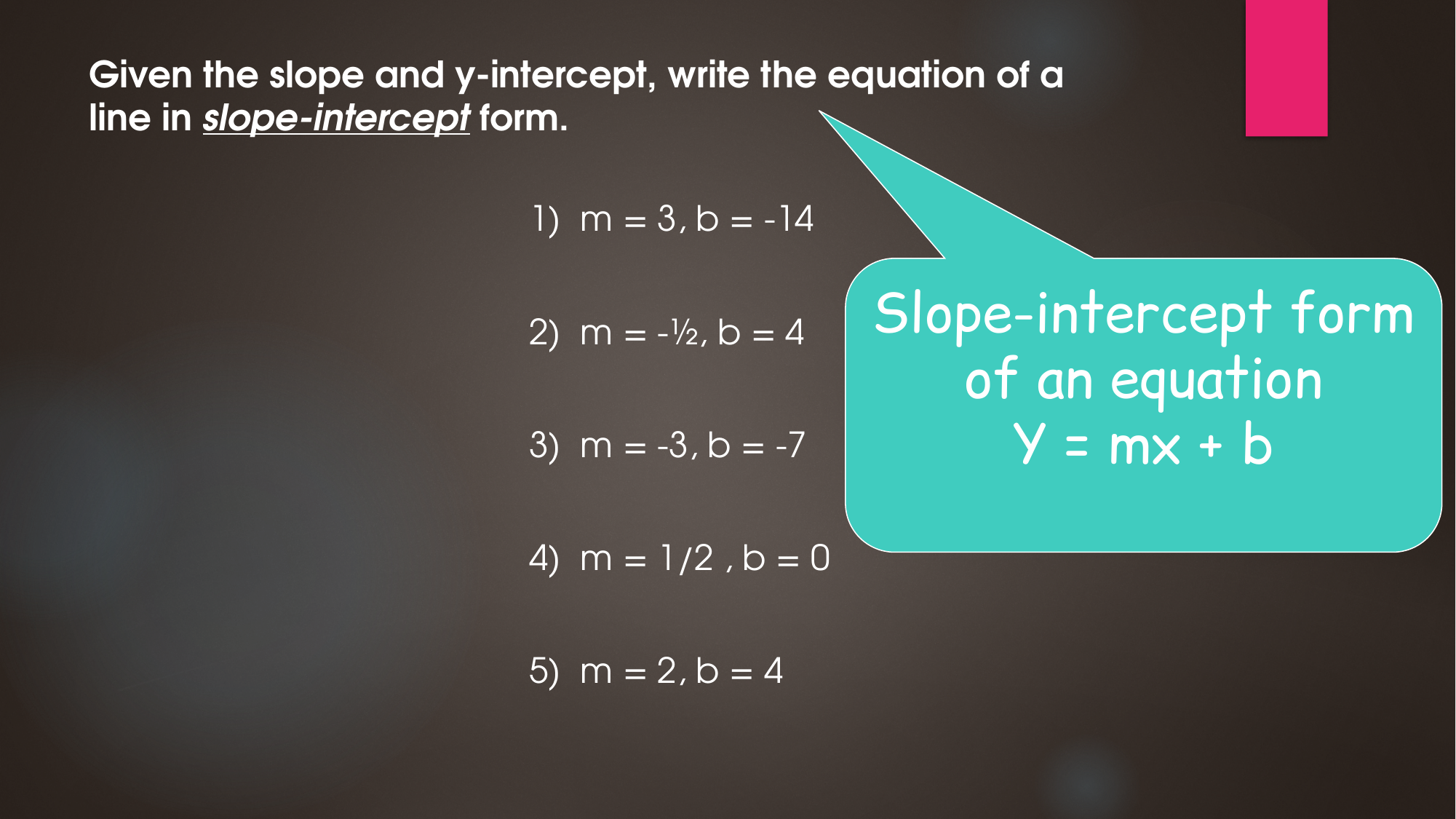

# Given the slope and y-intercept, write the equation of a line in slope-intercept form.
1)  m = 3, b = -14

2)  m = -½, b = 4

3)  m = -3, b = -7

4)  m = 1/2 , b = 0

5)  m = 2, b = 4
Slope-intercept form of an equation
Y = mx + b